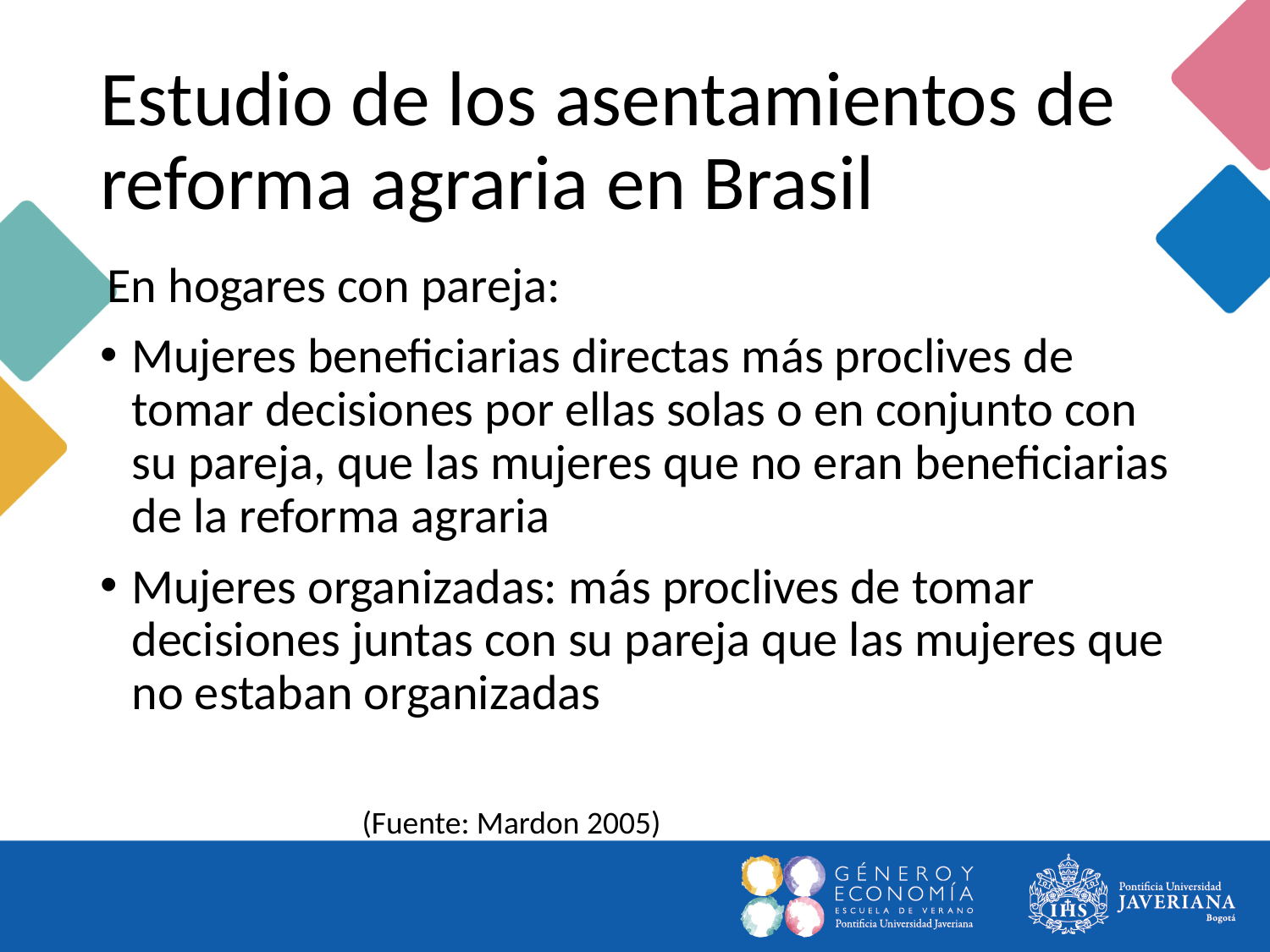

# Estudio de los asentamientos de reforma agraria en Brasil
En hogares con pareja:
Mujeres beneficiarias directas más proclives de tomar decisiones por ellas solas o en conjunto con su pareja, que las mujeres que no eran beneficiarias de la reforma agraria
Mujeres organizadas: más proclives de tomar decisiones juntas con su pareja que las mujeres que no estaban organizadas

						(Fuente: Mardon 2005)